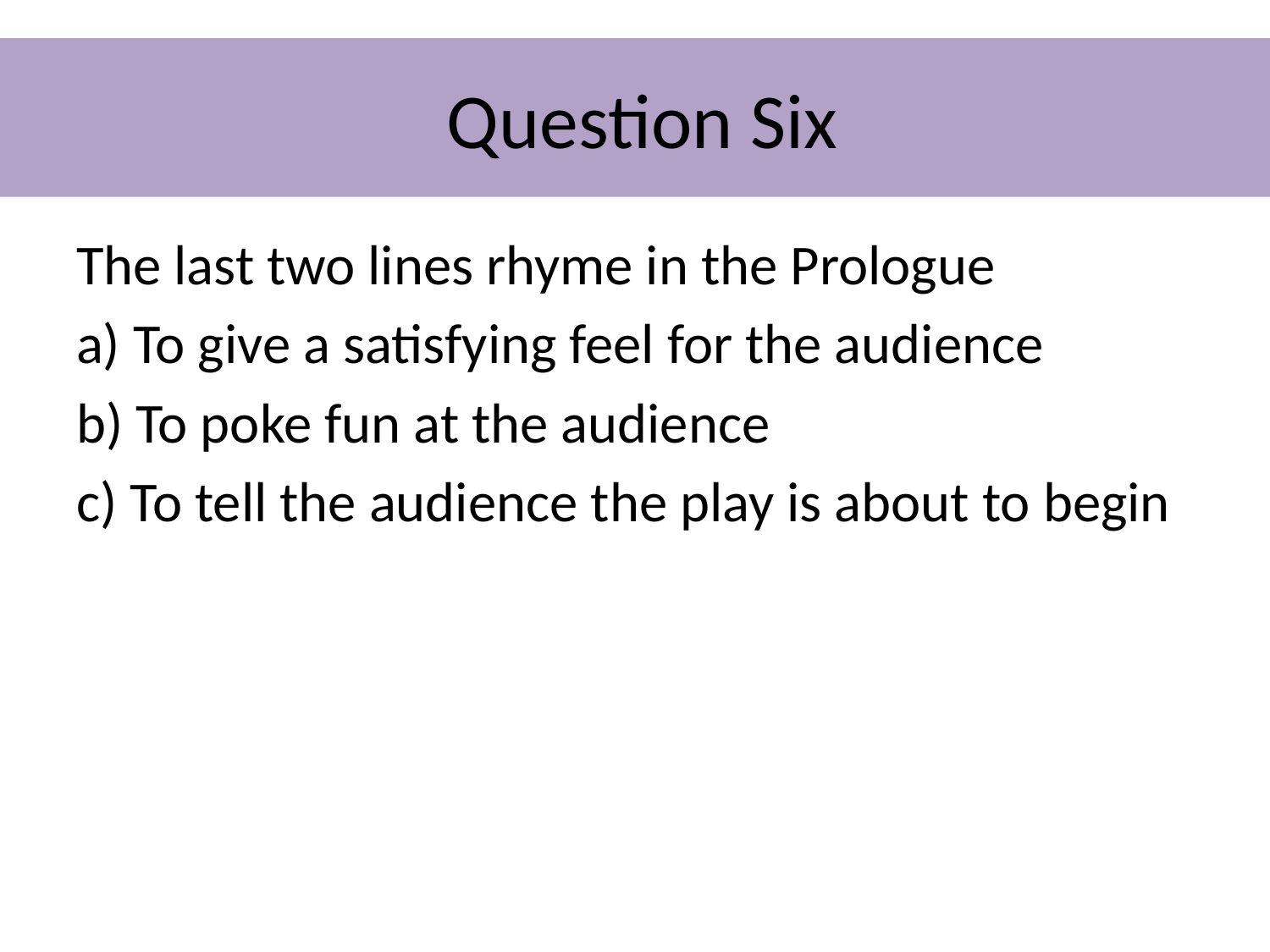

# Question Six
The last two lines rhyme in the Prologue
a) To give a satisfying feel for the audience
b) To poke fun at the audience
c) To tell the audience the play is about to begin